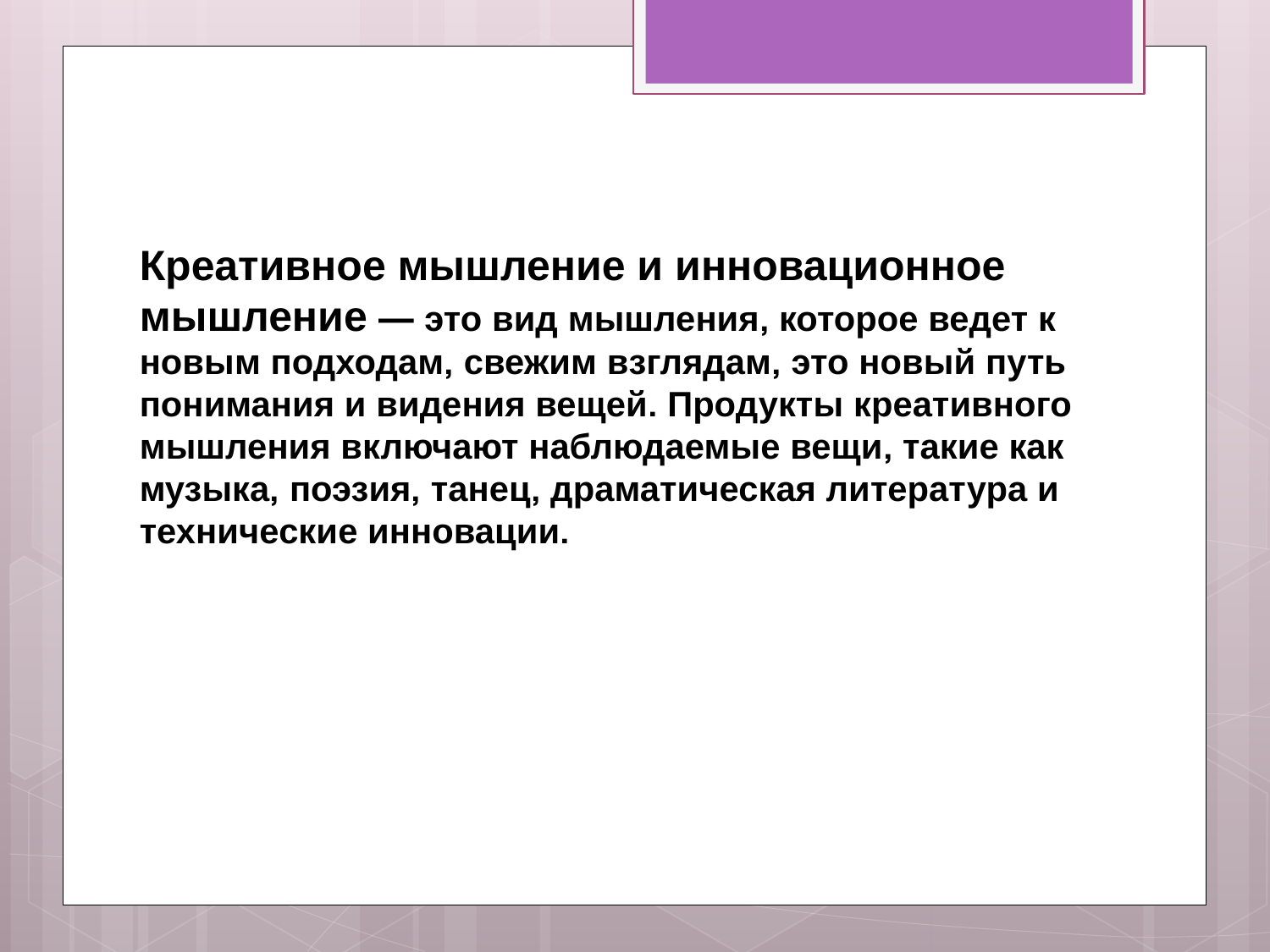

Креативное мышление и инновационное мышление — это вид мышления, которое ведет к новым подходам, свежим взглядам, это новый путь понимания и видения вещей. Продукты креативного мышления включают наблюдаемые вещи, такие как музыка, поэзия, танец, драматическая литература и технические инновации.